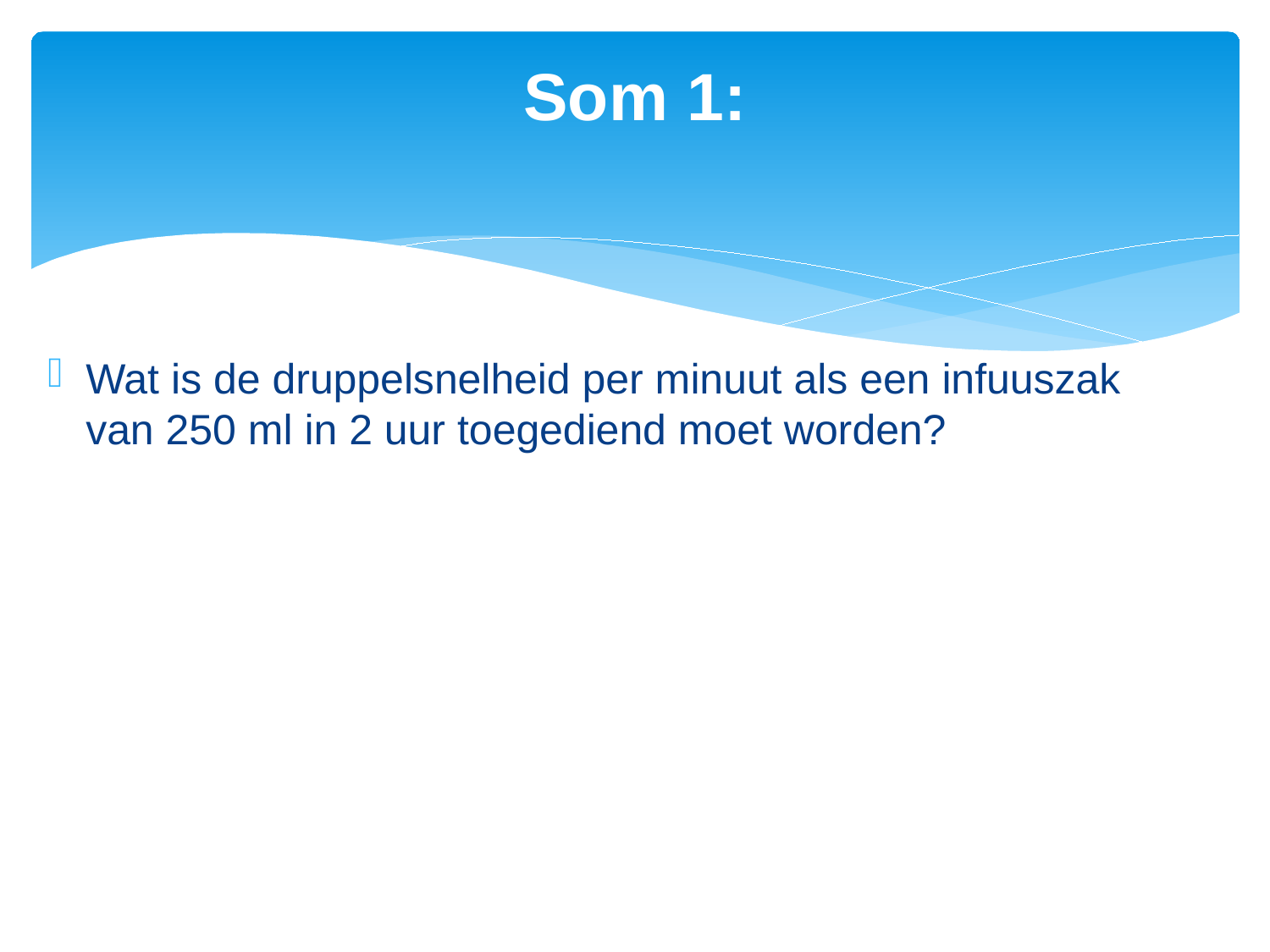

# Som 1:

Wat is de druppelsnelheid per minuut als een infuuszak van 250 ml in 2 uur toegediend moet worden?